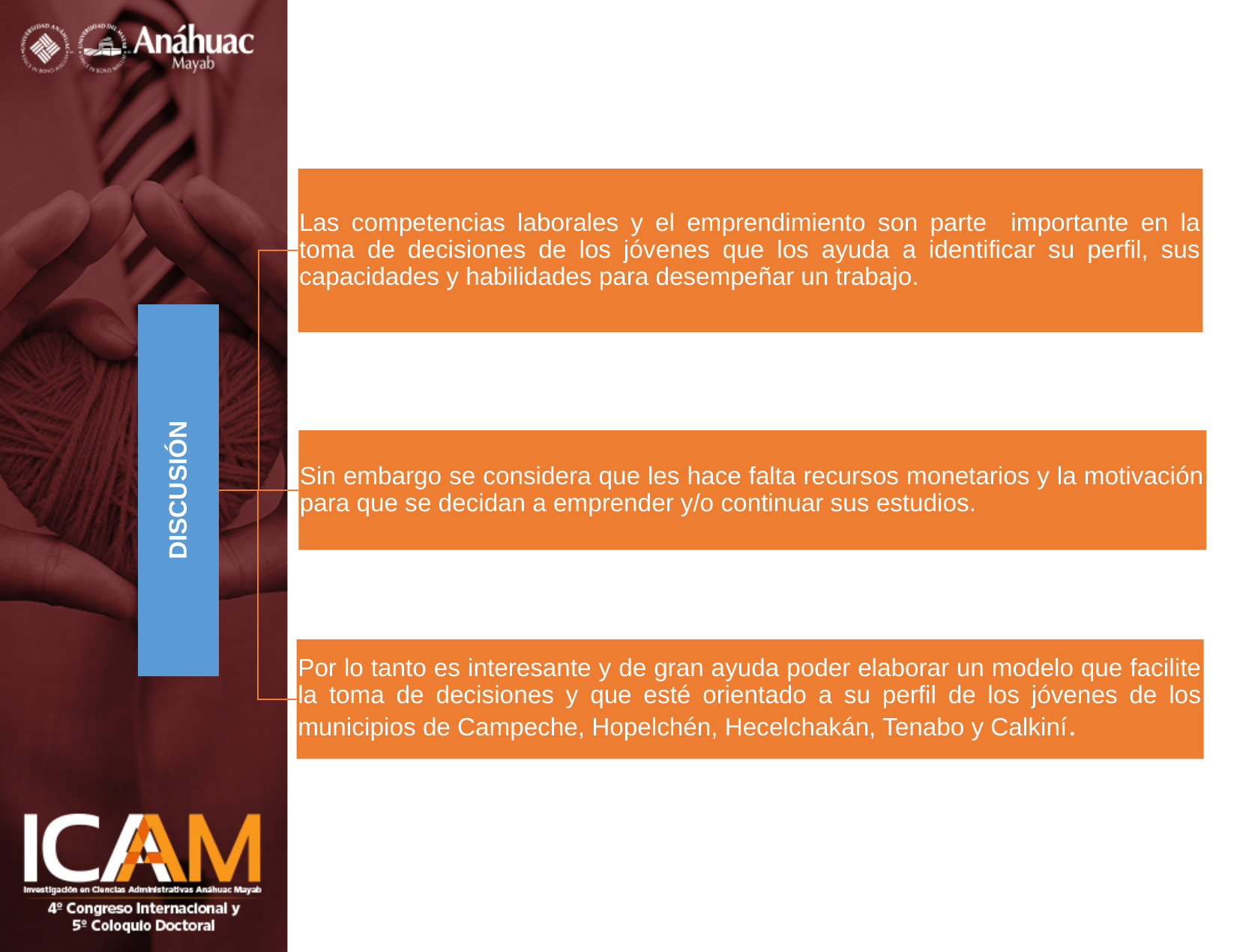

DISCUSIÓN
Las competencias laborales y el emprendimiento son parte  importante en la toma de decisiones de los jóvenes que los ayuda a identificar su perfil, sus capacidades y habilidades para desempeñar un trabajo.
Sin embargo se considera que les hace falta recursos monetarios y la motivación para que se decidan a emprender y/o continuar sus estudios.
Por lo tanto es interesante y de gran ayuda poder elaborar un modelo que facilite la toma de decisiones y que esté orientado a su perfil de los jóvenes de los municipios de Campeche, Hopelchén, Hecelchakán, Tenabo y Calkiní.